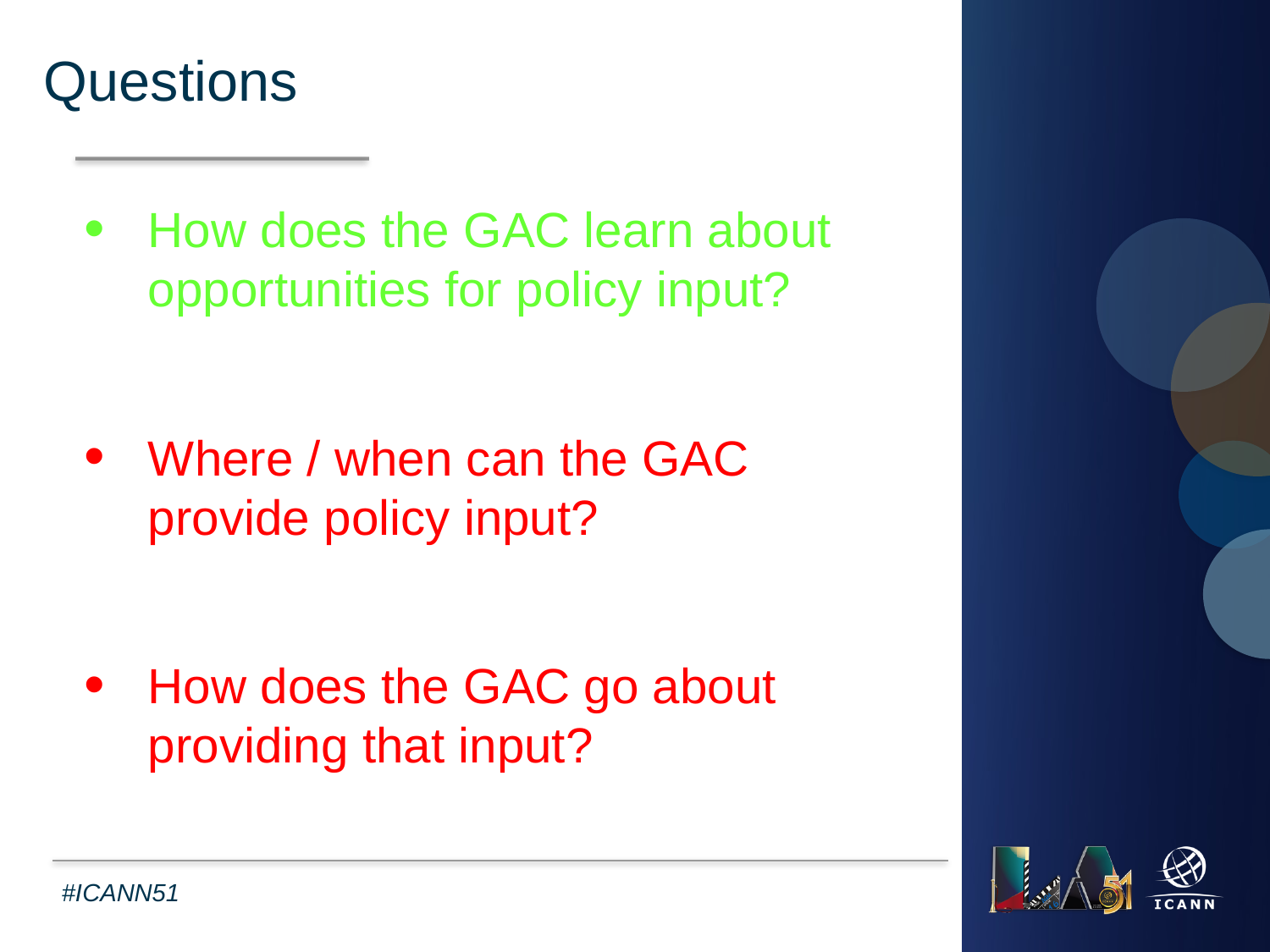

Questions
How does the GAC learn about opportunities for policy input?

Where / when can the GAC provide policy input?

How does the GAC go about providing that input?